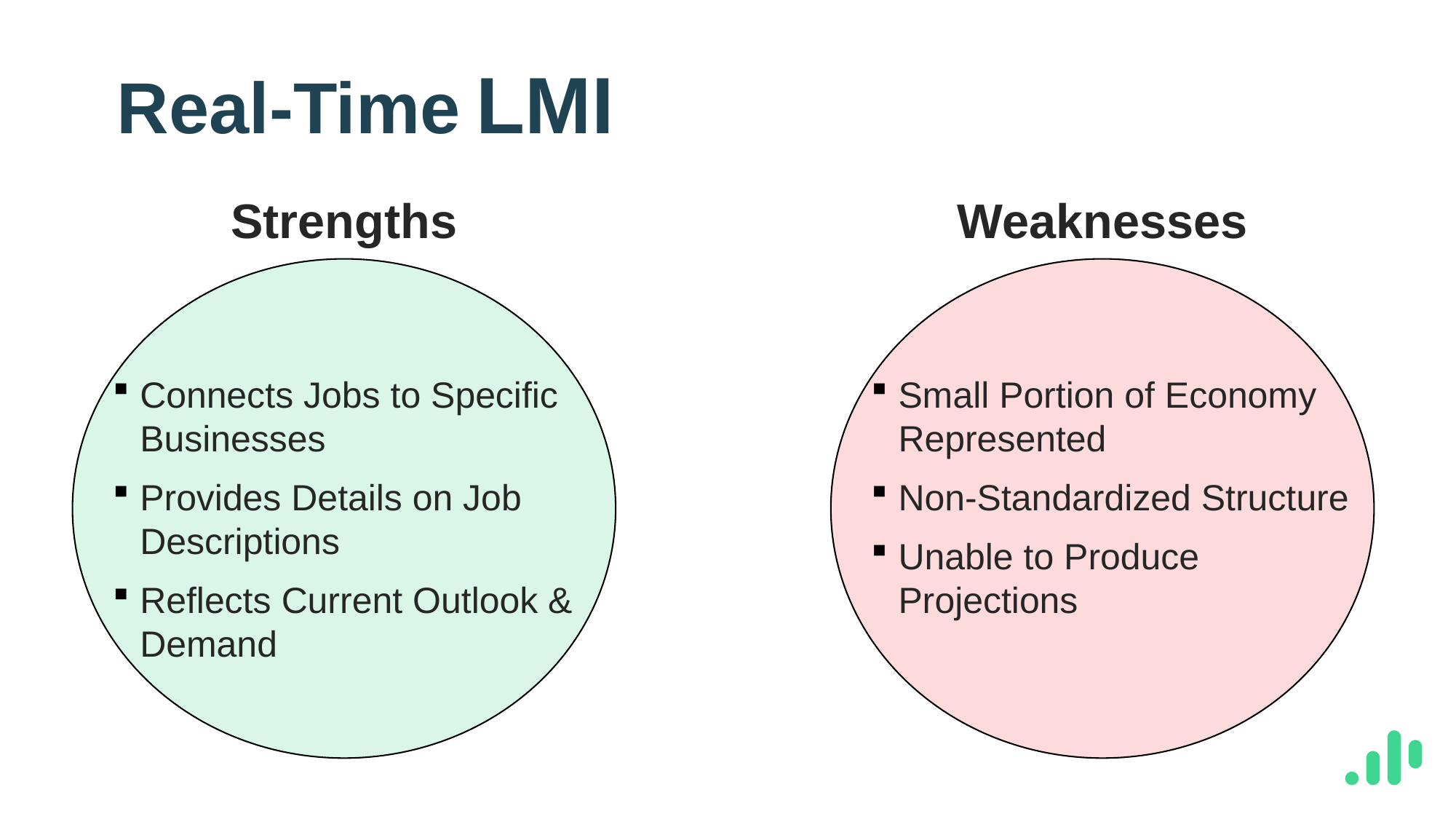

# Real-Time LMI
Strengths
Weaknesses

Connects Jobs to Specific Businesses
Provides Details on Job Descriptions
Reflects Current Outlook & Demand
Small Portion of Economy Represented
Non-Standardized Structure
Unable to Produce Projections